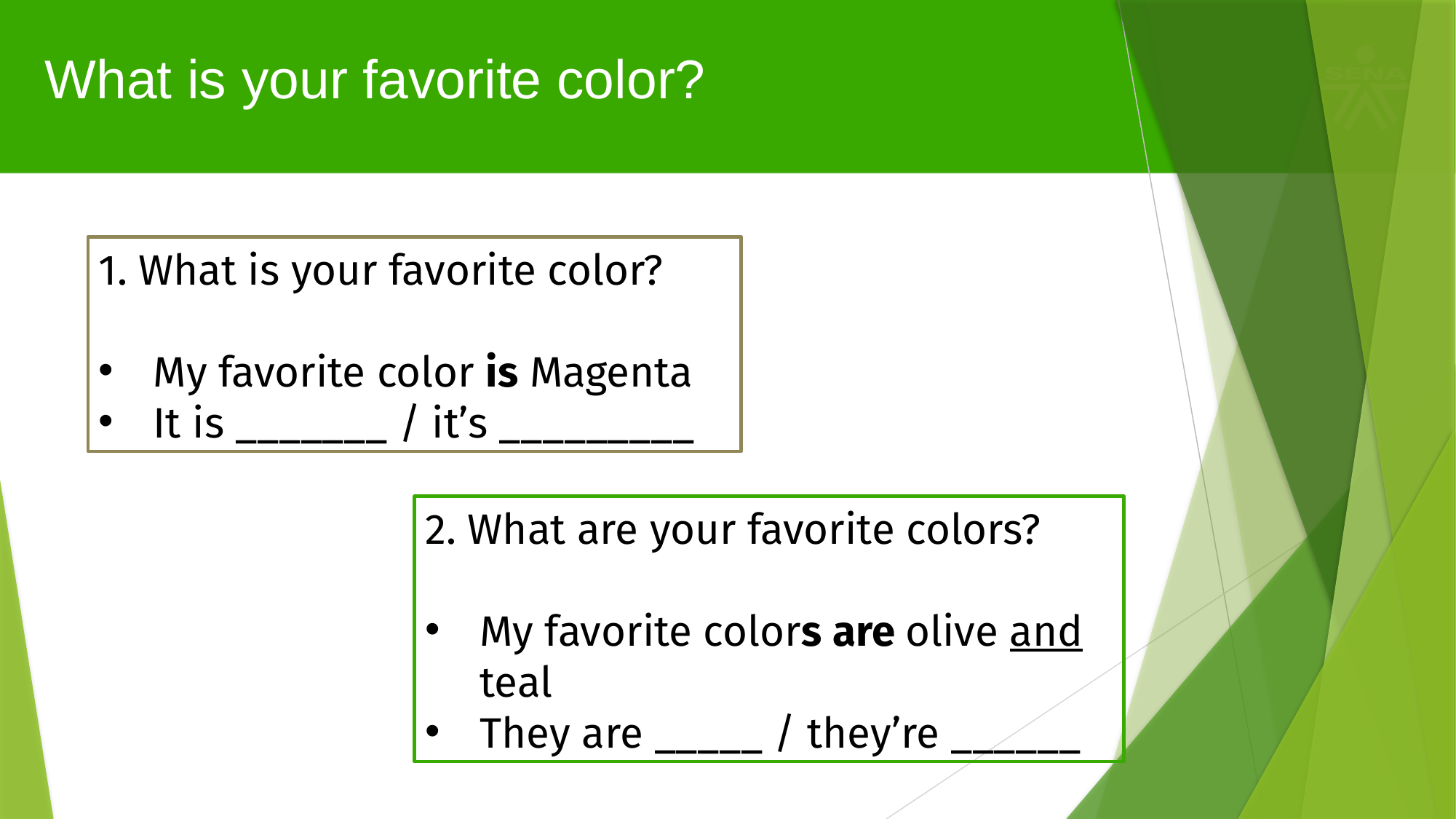

# What is your favorite color?
1. What is your favorite color?

My favorite color is Magenta
It is _______ / it’s _________
2. What are your favorite colors?

My favorite colors are olive and teal
They are _____ / they’re ______